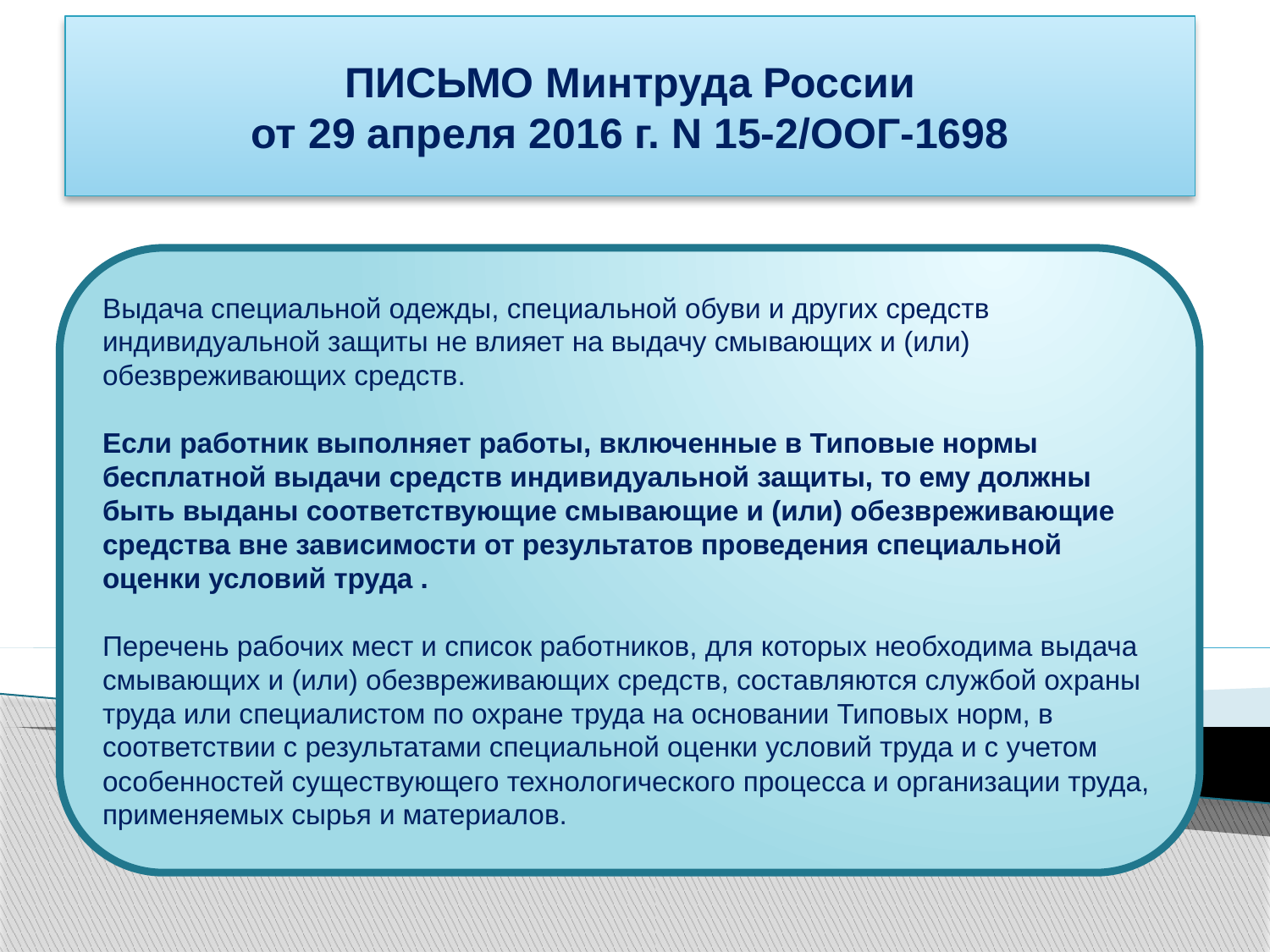

ПИСЬМО Минтруда России
от 29 апреля 2016 г. N 15-2/ООГ-1698
Выдача специальной одежды, специальной обуви и других средств индивидуальной защиты не влияет на выдачу смывающих и (или) обезвреживающих средств.

Если работник выполняет работы, включенные в Типовые нормы бесплатной выдачи средств индивидуальной защиты, то ему должны быть выданы соответствующие смывающие и (или) обезвреживающие средства вне зависимости от результатов проведения специальной оценки условий труда .

Перечень рабочих мест и список работников, для которых необходима выдача смывающих и (или) обезвреживающих средств, составляются службой охраны труда или специалистом по охране труда на основании Типовых норм, в соответствии с результатами специальной оценки условий труда и с учетом особенностей существующего технологического процесса и организации труда, применяемых сырья и материалов.